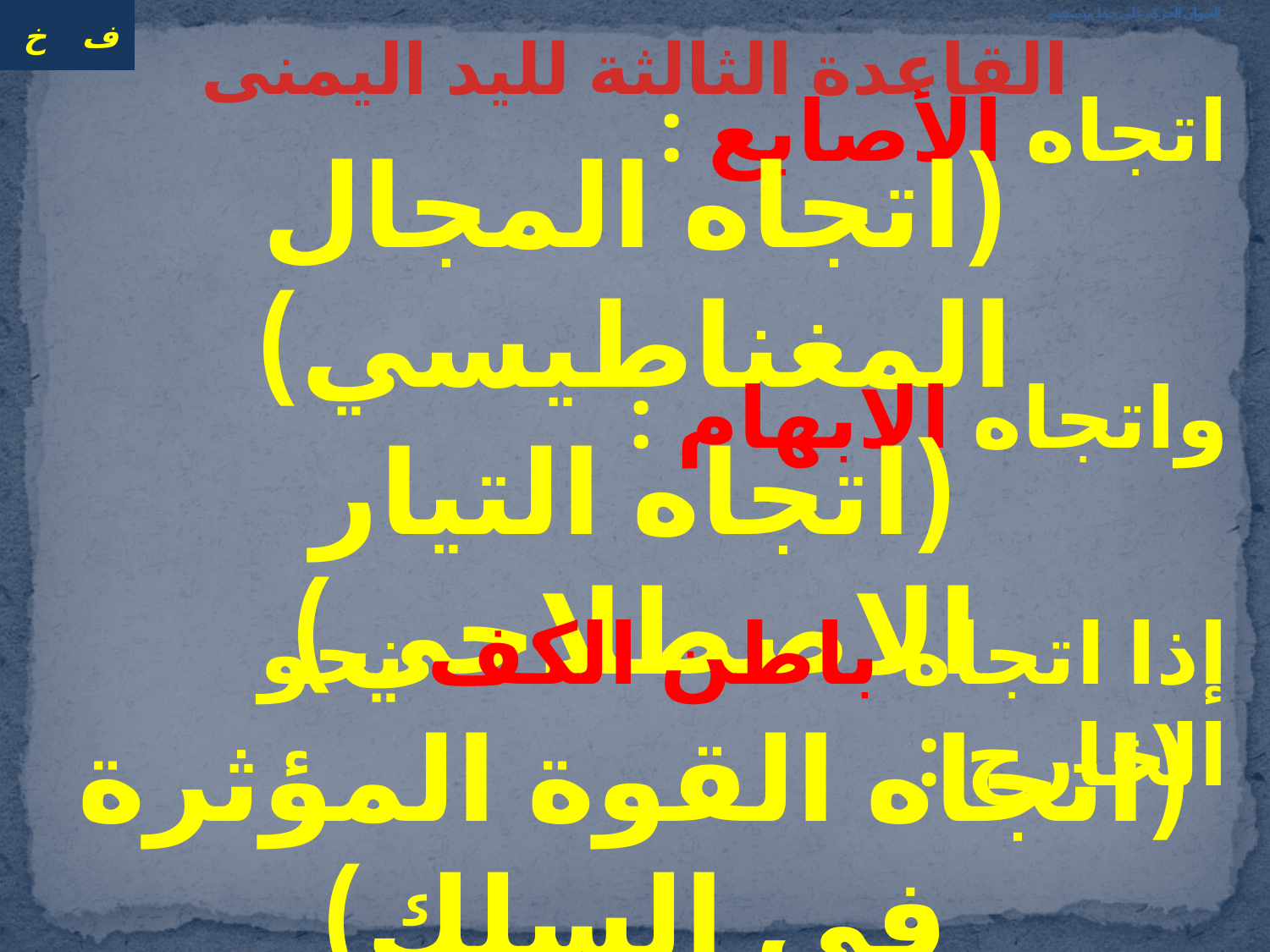

# العنوان الحركة على خط مستقيم
القاعدة الثالثة لليد اليمنى
اتجاه الأصابع :
(اتجاه المجال المغناطيسي)
واتجاه الابهام :
(اتجاه التيار الاصطلاحي)
إذا اتجاه باطن الكف نحو الخارج :
(اتجاه القوة المؤثرة في السلك)